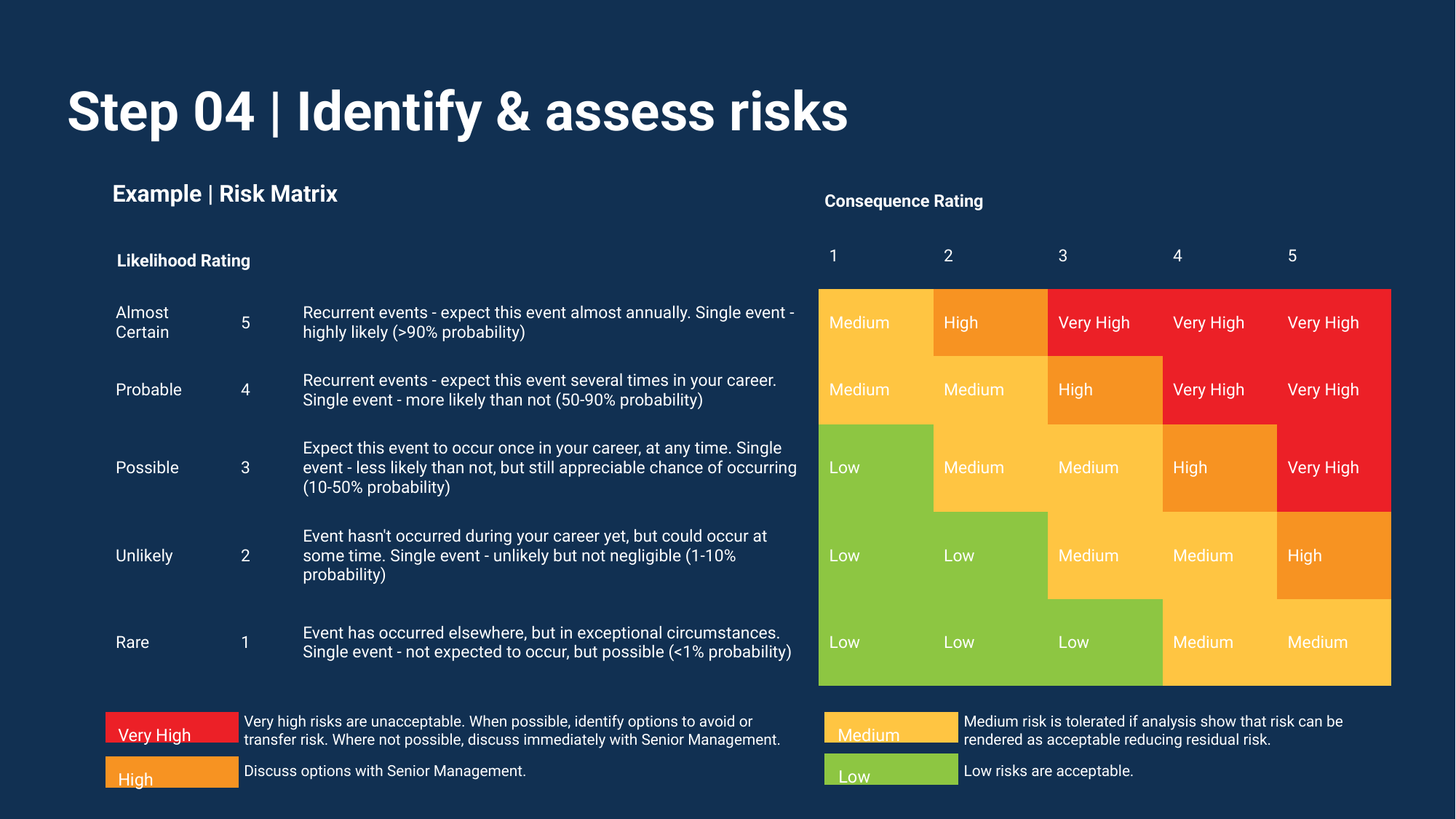

Step 04 | Identify & assess risks
Example | Risk Matrix
Consequence Rating
|  |  |  | 1 | 2 | 3 | 4 | 5 |
| --- | --- | --- | --- | --- | --- | --- | --- |
| Almost Certain | 5 | Recurrent events - expect this event almost annually. Single event - highly likely (>90% probability) | Medium | High | Very High | Very High | Very High |
| Probable | 4 | Recurrent events - expect this event several times in your career. Single event - more likely than not (50-90% probability) | Medium | Medium | High | Very High | Very High |
| Possible | 3 | Expect this event to occur once in your career, at any time. Single event - less likely than not, but still appreciable chance of occurring (10-50% probability) | Low | Medium | Medium | High | Very High |
| Unlikely | 2 | Event hasn't occurred during your career yet, but could occur at some time. Single event - unlikely but not negligible (1-10% probability) | Low | Low | Medium | Medium | High |
| Rare | 1 | Event has occurred elsewhere, but in exceptional circumstances. Single event - not expected to occur, but possible (<1% probability) | Low | Low | Low | Medium | Medium |
Likelihood Rating

Medium risk is tolerated if analysis show that risk can be rendered as acceptable reducing residual risk.
Very high risks are unacceptable. When possible, identify options to avoid or transfer risk. Where not possible, discuss immediately with Senior Management.
Very High
Medium

Low

High
Low risks are acceptable.
Discuss options with Senior Management.
44